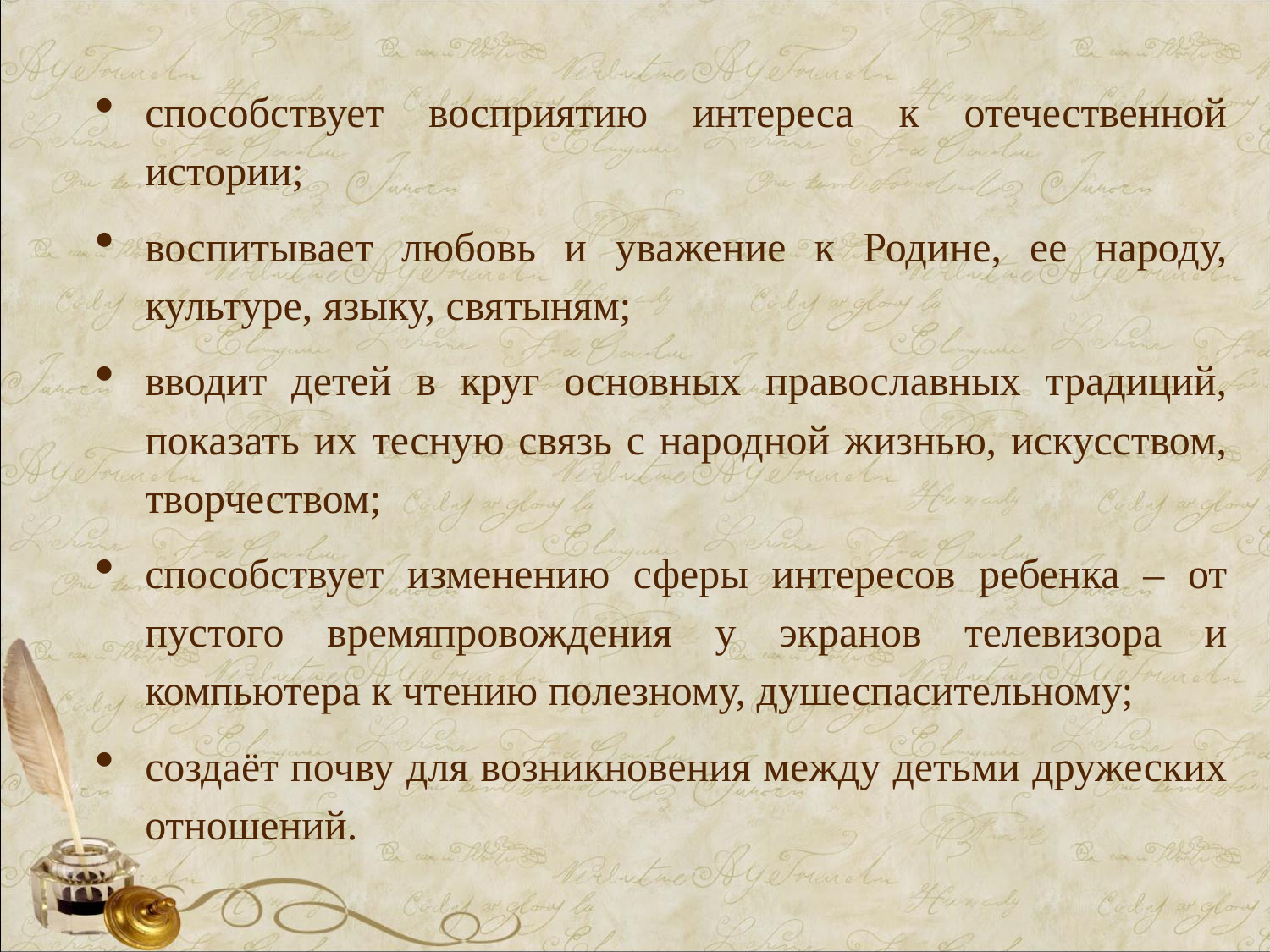

способствует восприятию интереса к отечественной истории;
воспитывает любовь и уважение к Родине, ее народу, культуре, языку, святыням;
вводит детей в круг основных православных традиций, показать их тесную связь с народной жизнью, искусством, творчеством;
способствует изменению сферы интересов ребенка – от пустого времяпровождения у экранов телевизора и компьютера к чтению полезному, душеспасительному;
создаёт почву для возникновения между детьми дружеских отношений.